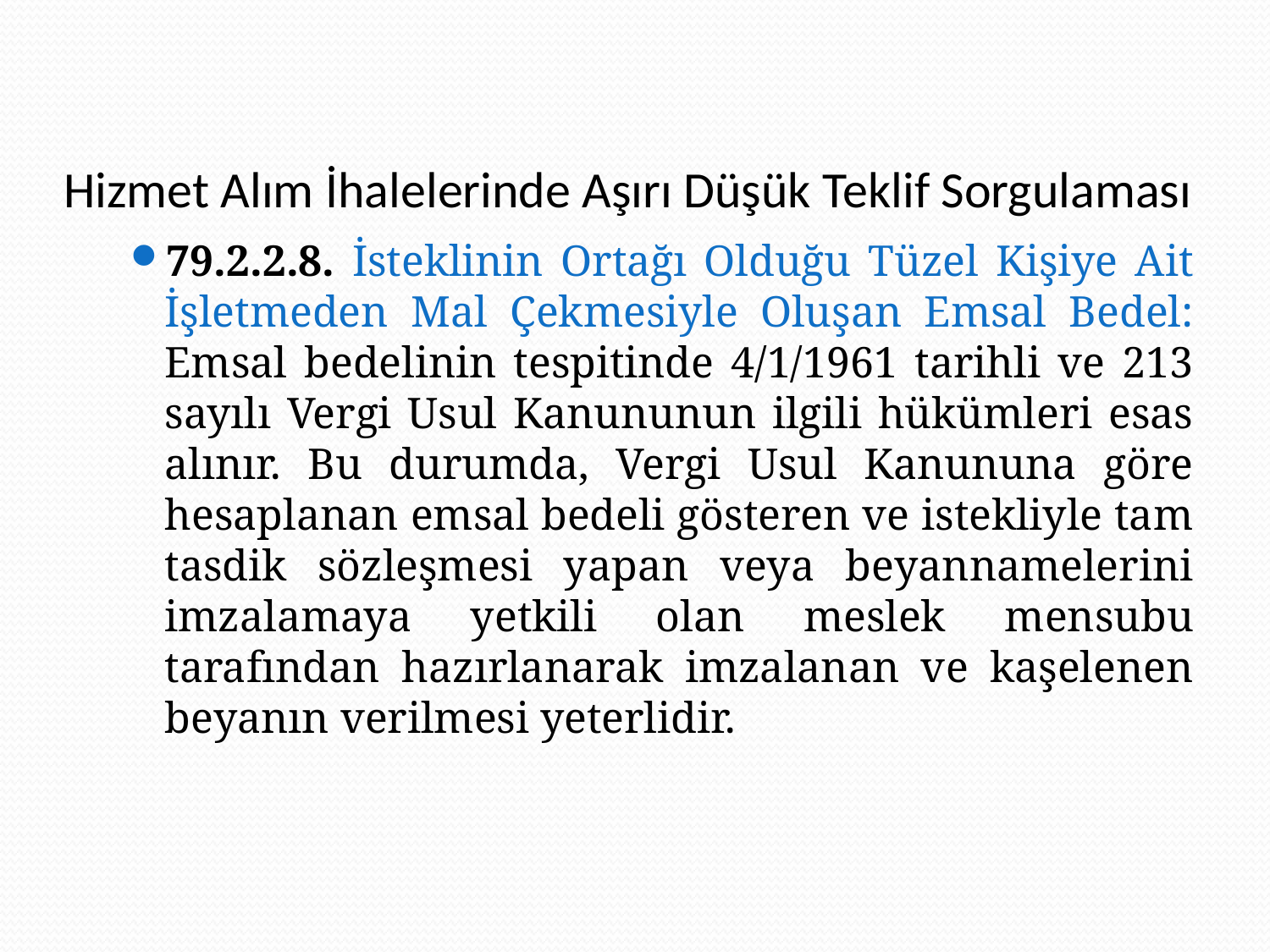

# Hizmet Alım İhalelerinde Aşırı Düşük Teklif Sorgulaması
79.2.2.8. İsteklinin Ortağı Olduğu Tüzel Kişiye Ait İşletmeden Mal Çekmesiyle Oluşan Emsal Bedel: Emsal bedelinin tespitinde 4/1/1961 tarihli ve 213 sayılı Vergi Usul Kanununun ilgili hükümleri esas alınır. Bu durumda, Vergi Usul Kanununa göre hesaplanan emsal bedeli gösteren ve istekliyle tam tasdik sözleşmesi yapan veya beyannamelerini imzalamaya yetkili olan meslek mensubu tarafından hazırlanarak imzalanan ve kaşelenen beyanın verilmesi yeterlidir.